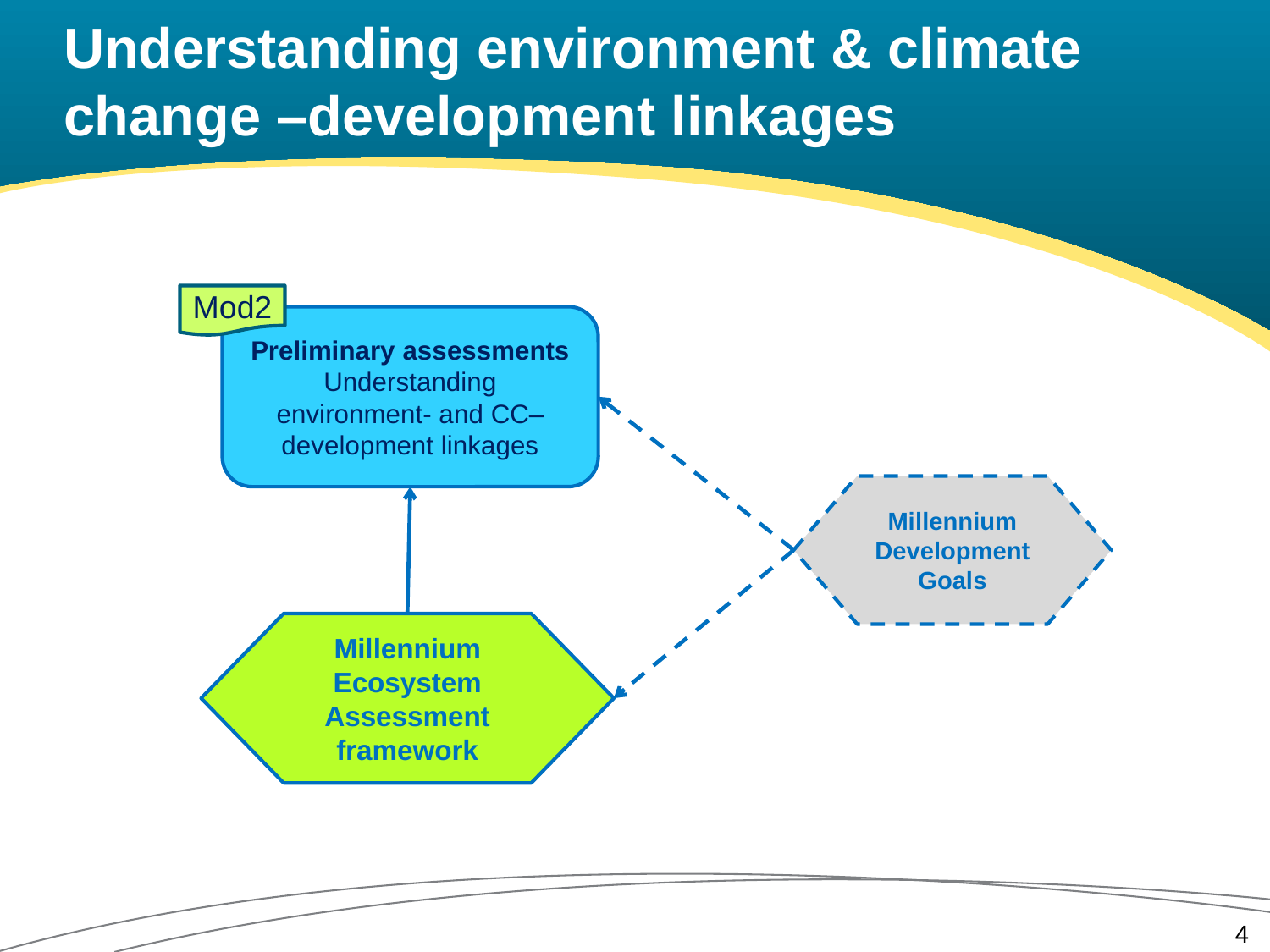

# Understanding environment & climate change –development linkages
Mod2
Preliminary assessments
Understanding environment- and CC–development linkages
Millennium Development Goals
Millennium Ecosystem Assessment framework
4